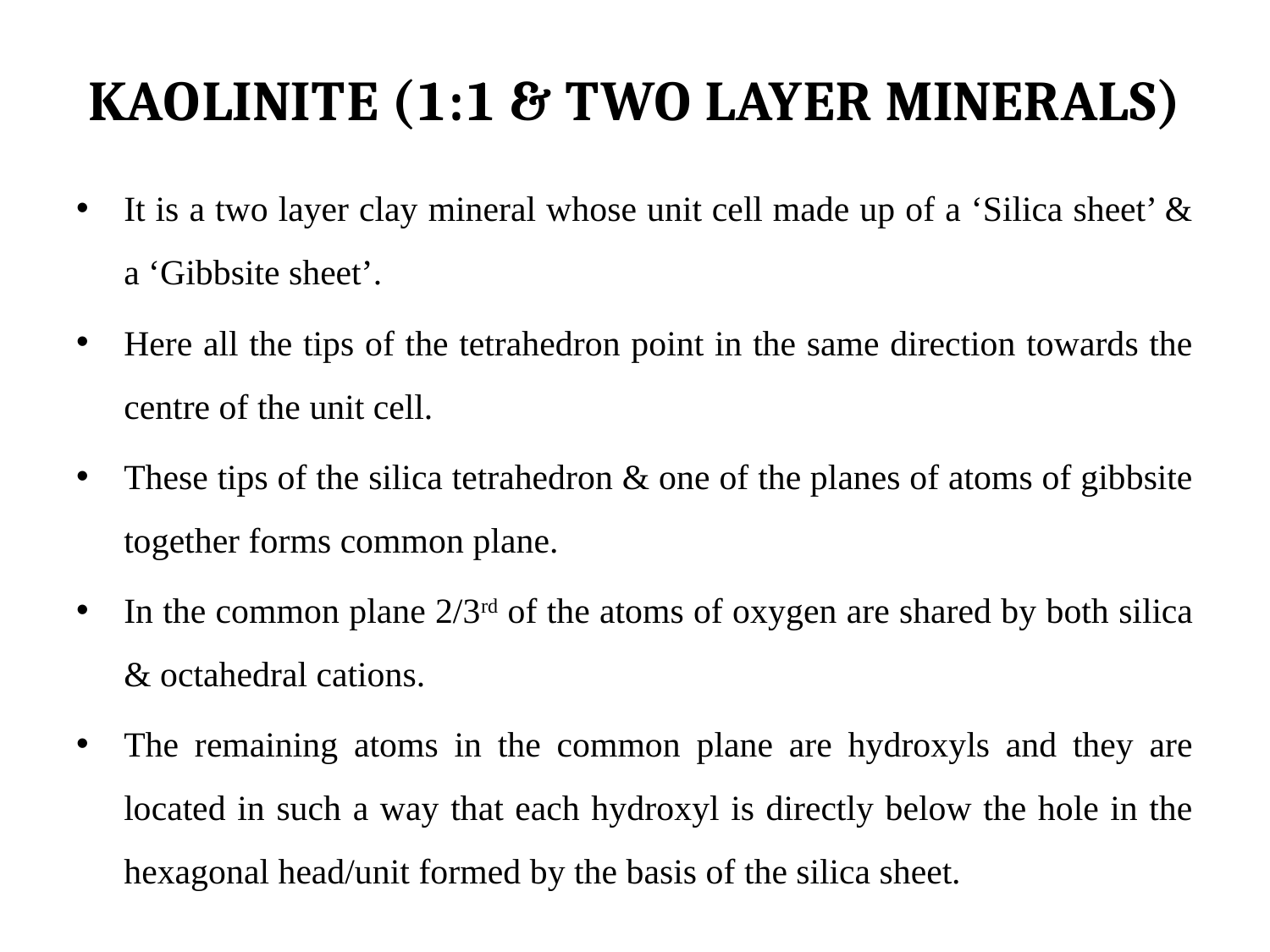

# KAOLINITE (1:1 & TWO LAYER MINERALS)
It is a two layer clay mineral whose unit cell made up of a ‘Silica sheet’ & a ‘Gibbsite sheet’.
Here all the tips of the tetrahedron point in the same direction towards the centre of the unit cell.
These tips of the silica tetrahedron & one of the planes of atoms of gibbsite together forms common plane.
In the common plane 2/3rd of the atoms of oxygen are shared by both silica & octahedral cations.
The remaining atoms in the common plane are hydroxyls and they are located in such a way that each hydroxyl is directly below the hole in the hexagonal head/unit formed by the basis of the silica sheet.